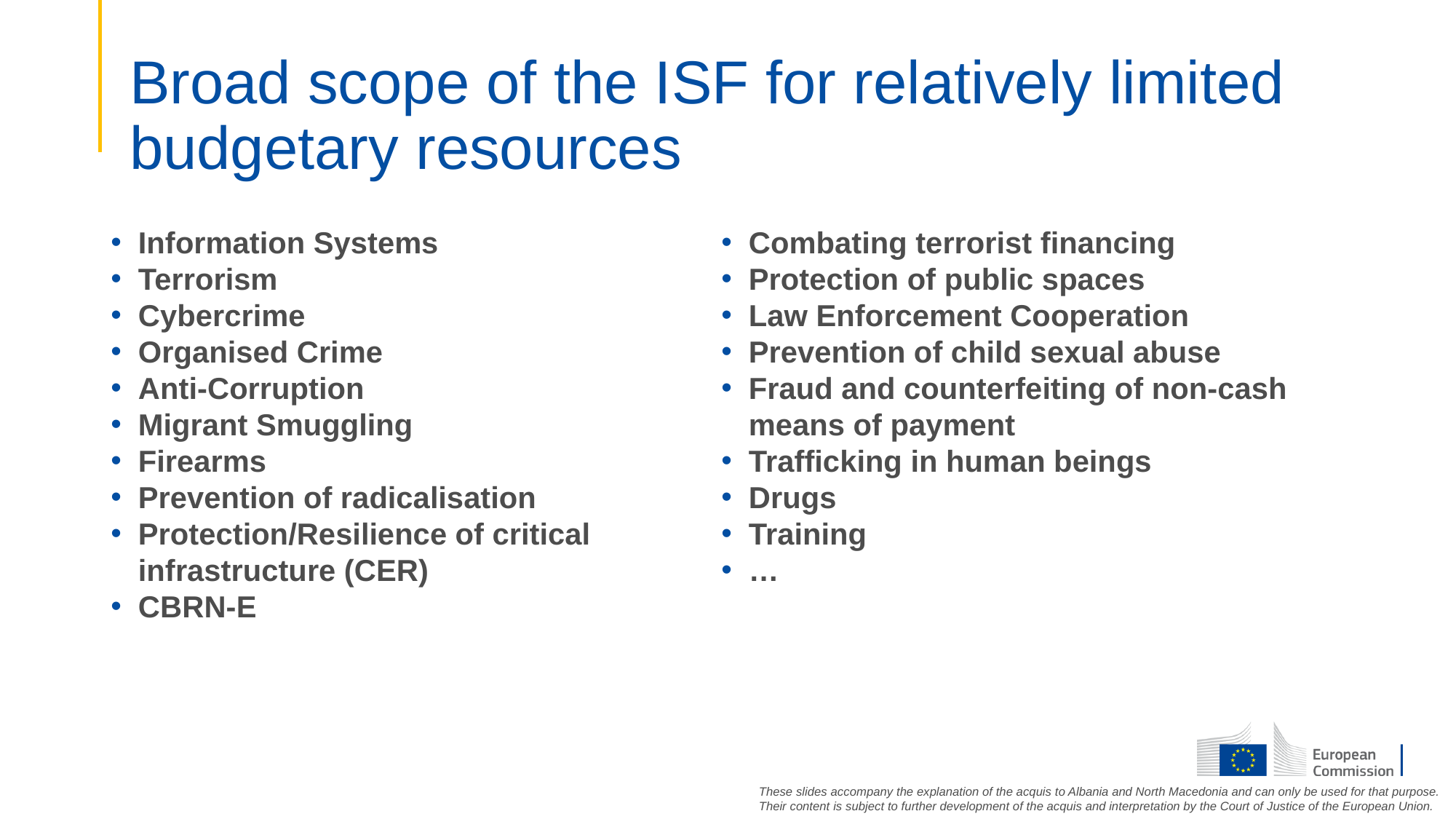

# Broad scope of the ISF for relatively limited budgetary resources
Information Systems
Terrorism
Cybercrime
Organised Crime
Anti-Corruption
Migrant Smuggling
Firearms
Prevention of radicalisation
Protection/Resilience of critical infrastructure (CER)
CBRN-E
Combating terrorist financing
Protection of public spaces
Law Enforcement Cooperation
Prevention of child sexual abuse
Fraud and counterfeiting of non-cash means of payment
Trafficking in human beings
Drugs
Training
…